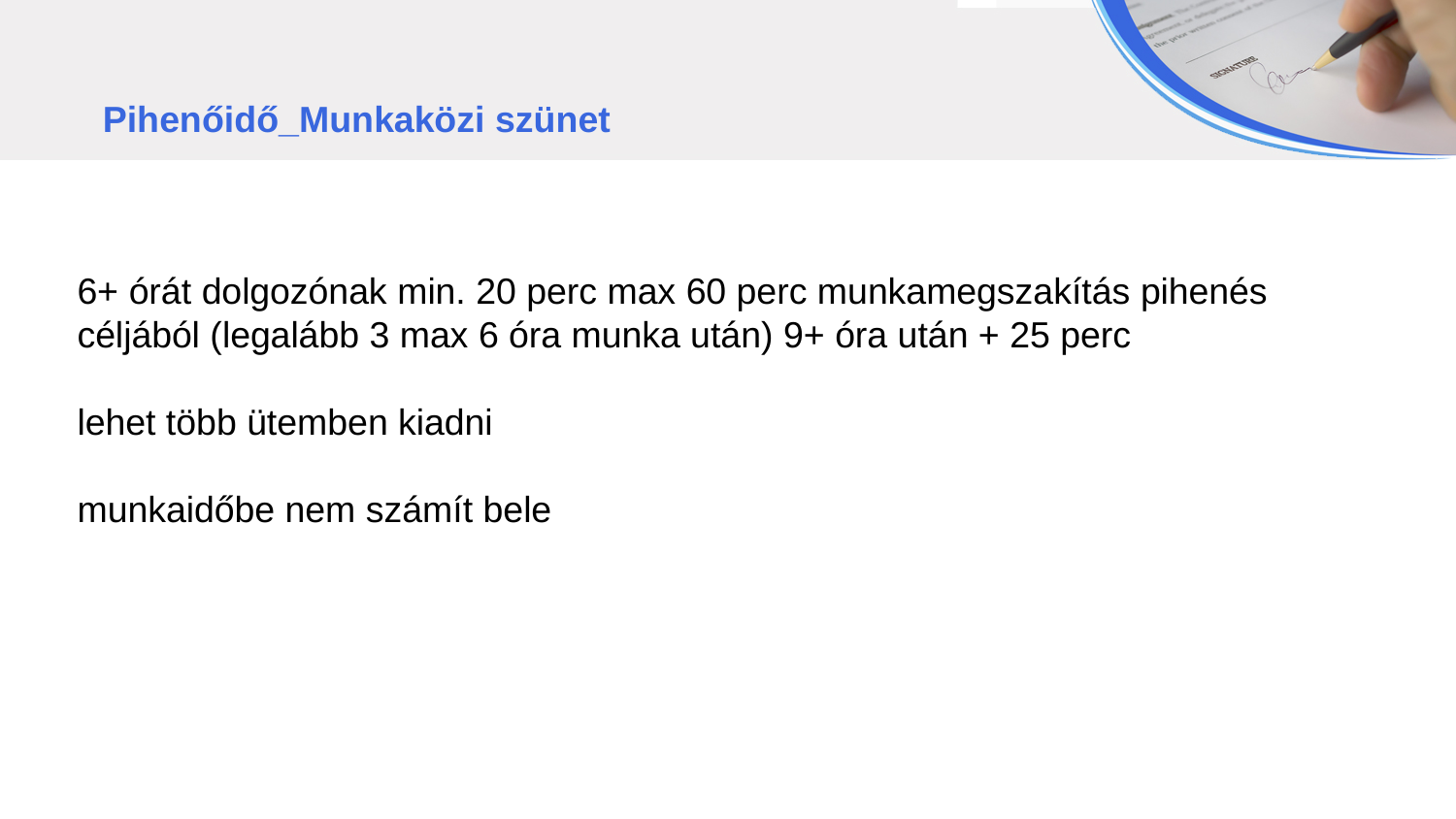

Pihenőidő_Munkaközi szünet
6+ órát dolgozónak min. 20 perc max 60 perc munkamegszakítás pihenés céljából (legalább 3 max 6 óra munka után) 9+ óra után + 25 perc

lehet több ütemben kiadni

munkaidőbe nem számít bele